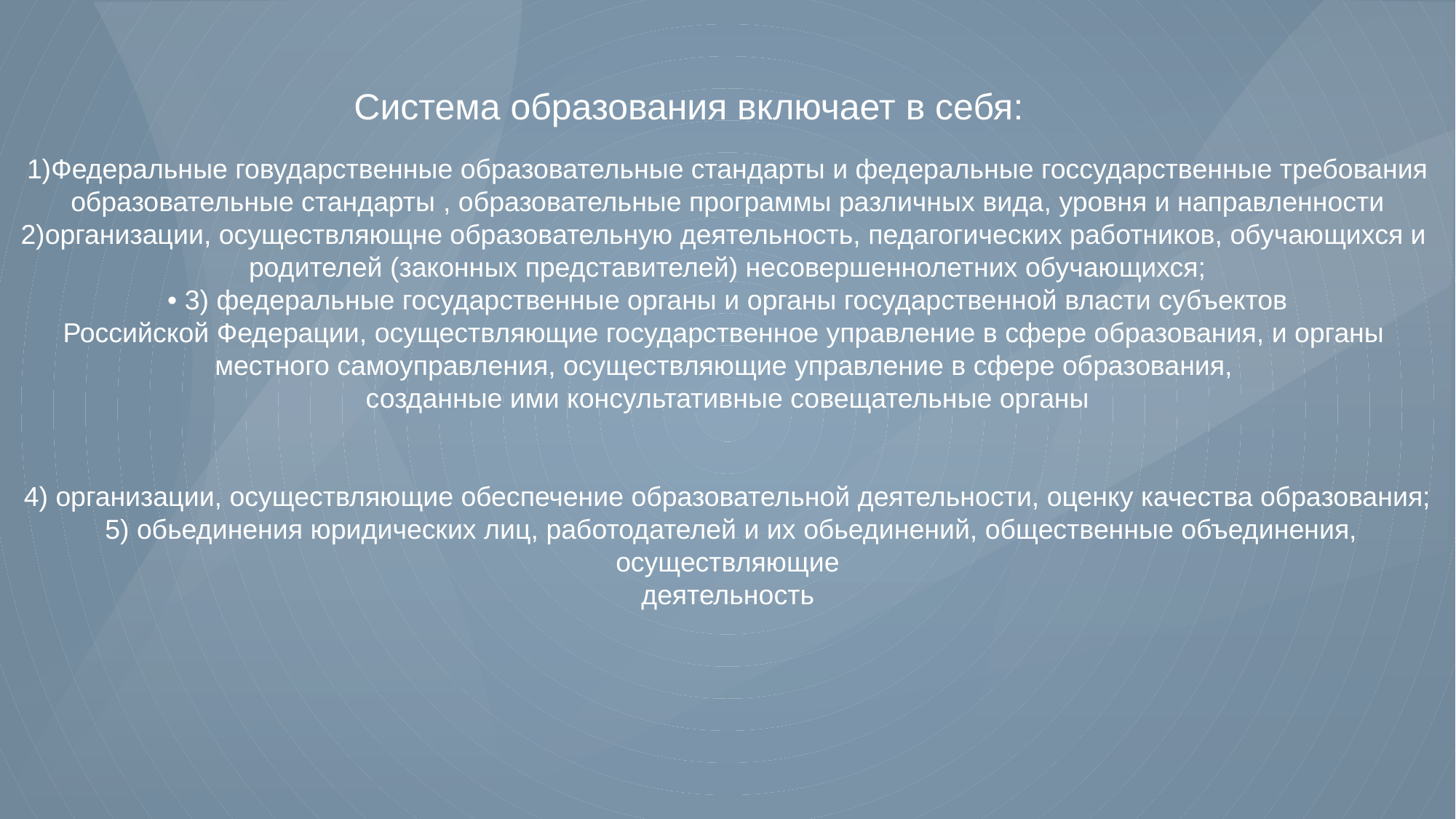

Система образования включает в себя:
1)Федеральные говударственные образовательные стандарты и федеральные госсударственные требования
образовательные стандарты , образовательные программы различных вида, уровня и направленности
2)организации, осуществляющне образовательную деятельность, педагогических работников, обучающихся и
родителей (законных представителей) несовершеннолетних обучающихся;
• 3) федеральные государственные органы и органы государственной власти субъектов
Российской Федерации, осуществляющие государственное управление в сфере образования, и органы
местного самоуправления, осуществляющие управление в сфере образования,
созданные ими консультативные совещательные органы

4) организации, осуществляющие обеспечение образовательной деятельности, оценку качества образования;
 5) обьединения юридических лиц, работодателей и их обьединений, общественные объединения, осуществляющие
деятельность